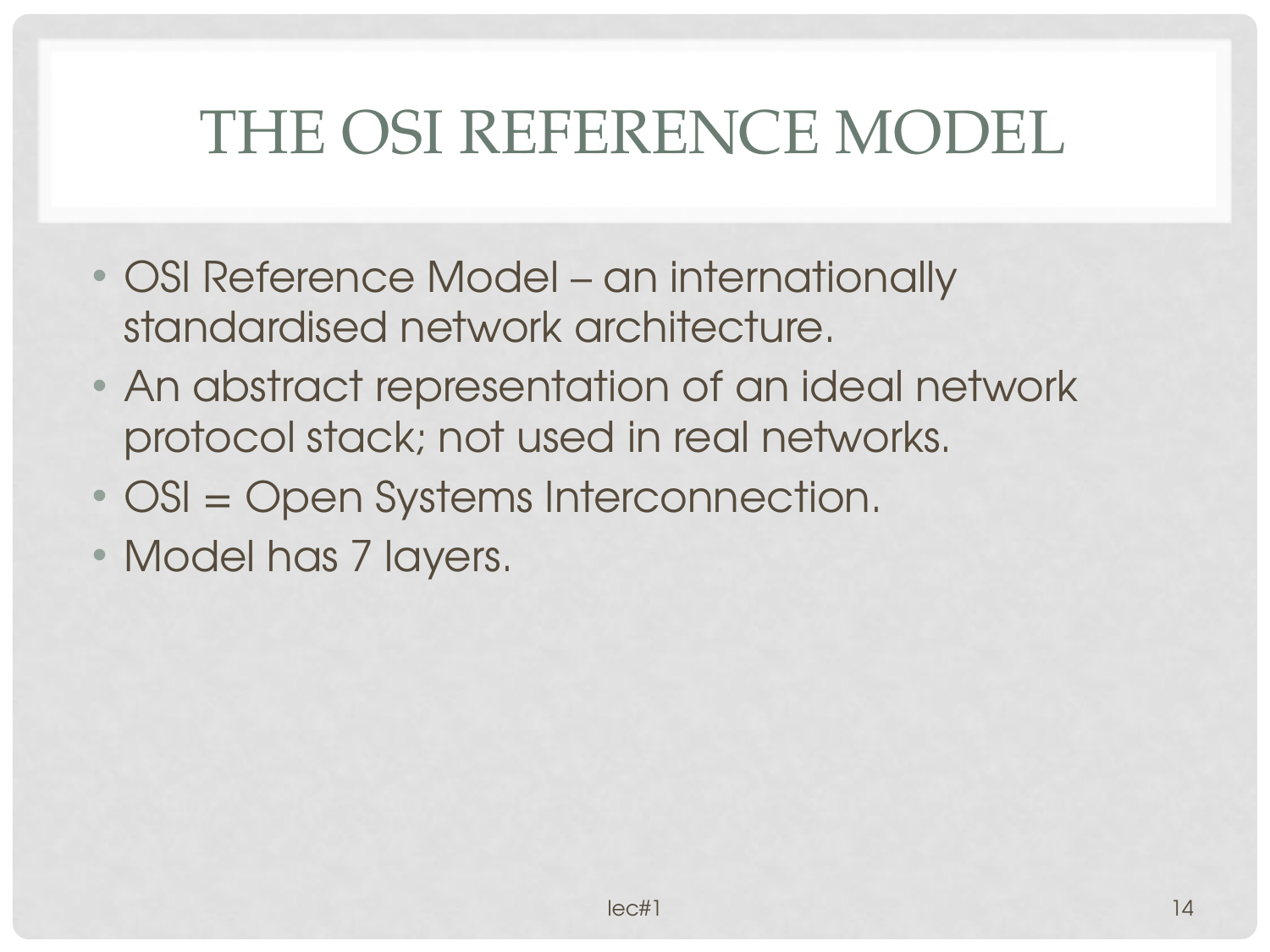

# The OSI Reference Model
OSI Reference Model – an internationally   standardised network architecture.
An abstract representation of an ideal network protocol stack; not used in real networks.
OSI = Open Systems Interconnection.
Model has 7 layers.
lec#1
14